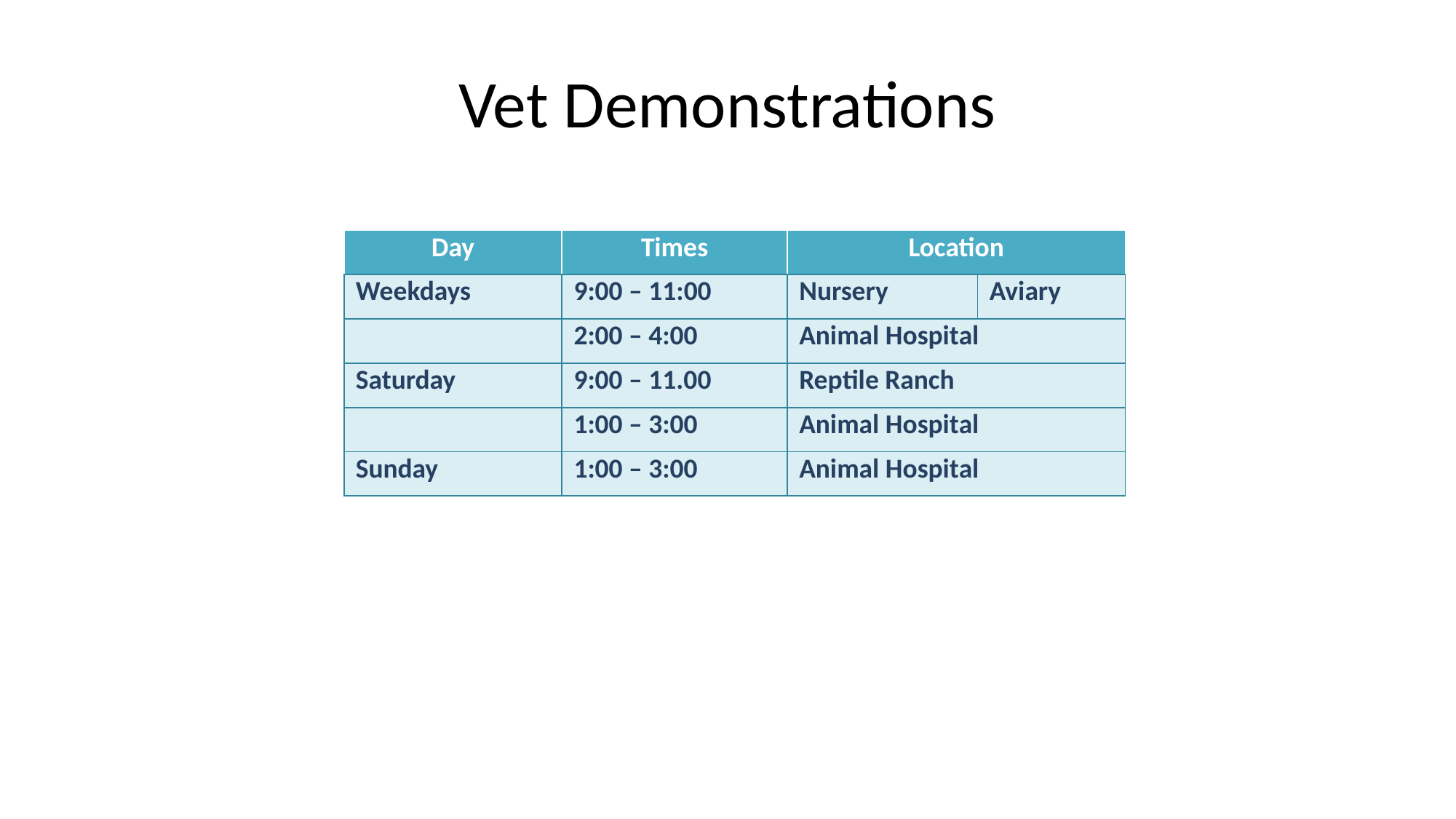

# Vet Demonstrations
| Day | Times | Location |  |
| --- | --- | --- | --- |
| Weekdays | 9:00 – 11:00 | Nursery | Aviary |
|  | 2:00 – 4:00 | Animal Hospital |  |
| Saturday | 9:00 – 11.00 | Reptile Ranch |  |
|  | 1:00 – 3:00 | Animal Hospital |  |
| Sunday | 1:00 – 3:00 | Animal Hospital |  |